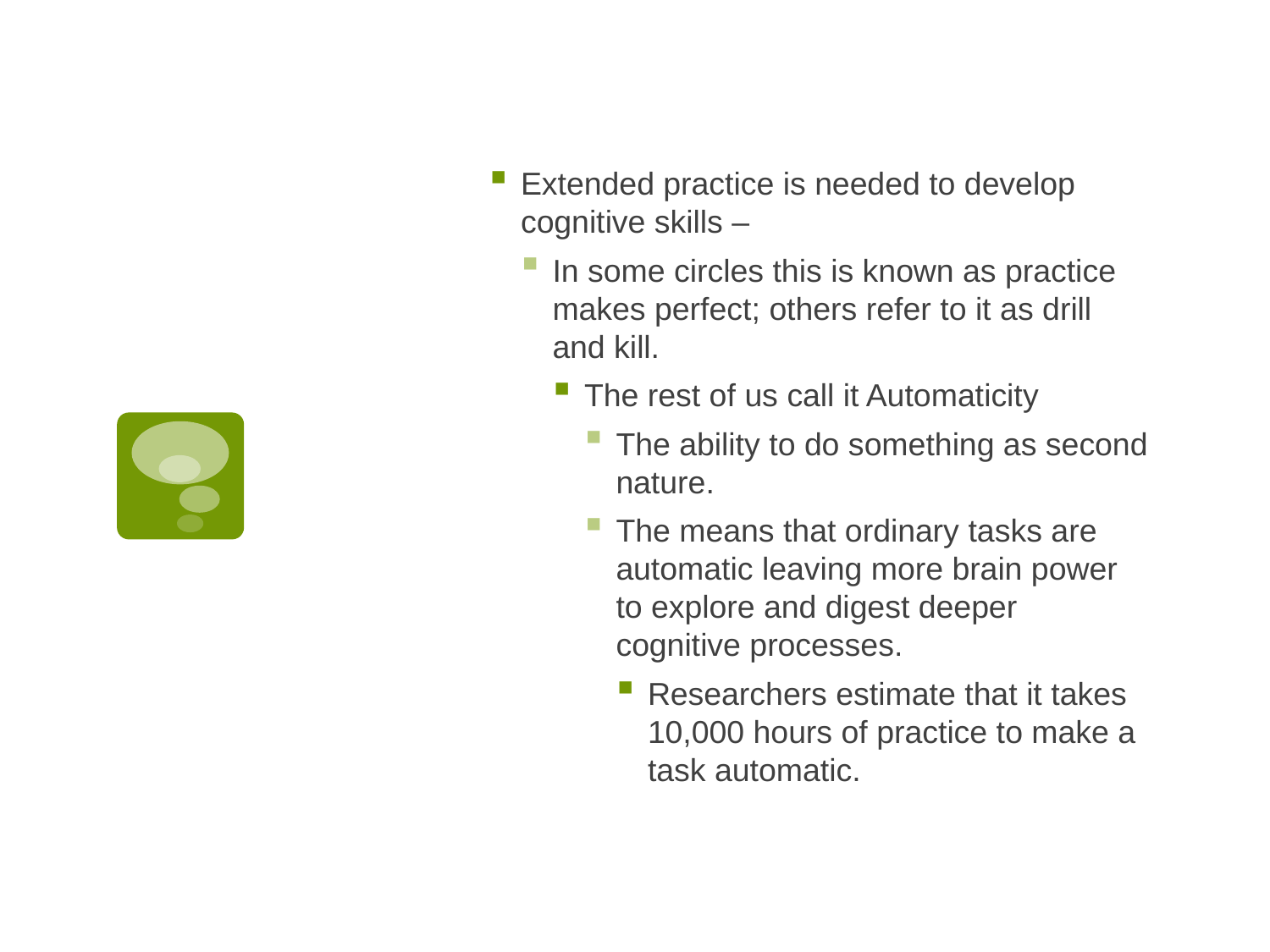

Extended practice is needed to develop cognitive skills –
In some circles this is known as practice makes perfect; others refer to it as drill and kill.
The rest of us call it Automaticity
The ability to do something as second nature.
The means that ordinary tasks are automatic leaving more brain power to explore and digest deeper cognitive processes.
Researchers estimate that it takes 10,000 hours of practice to make a task automatic.